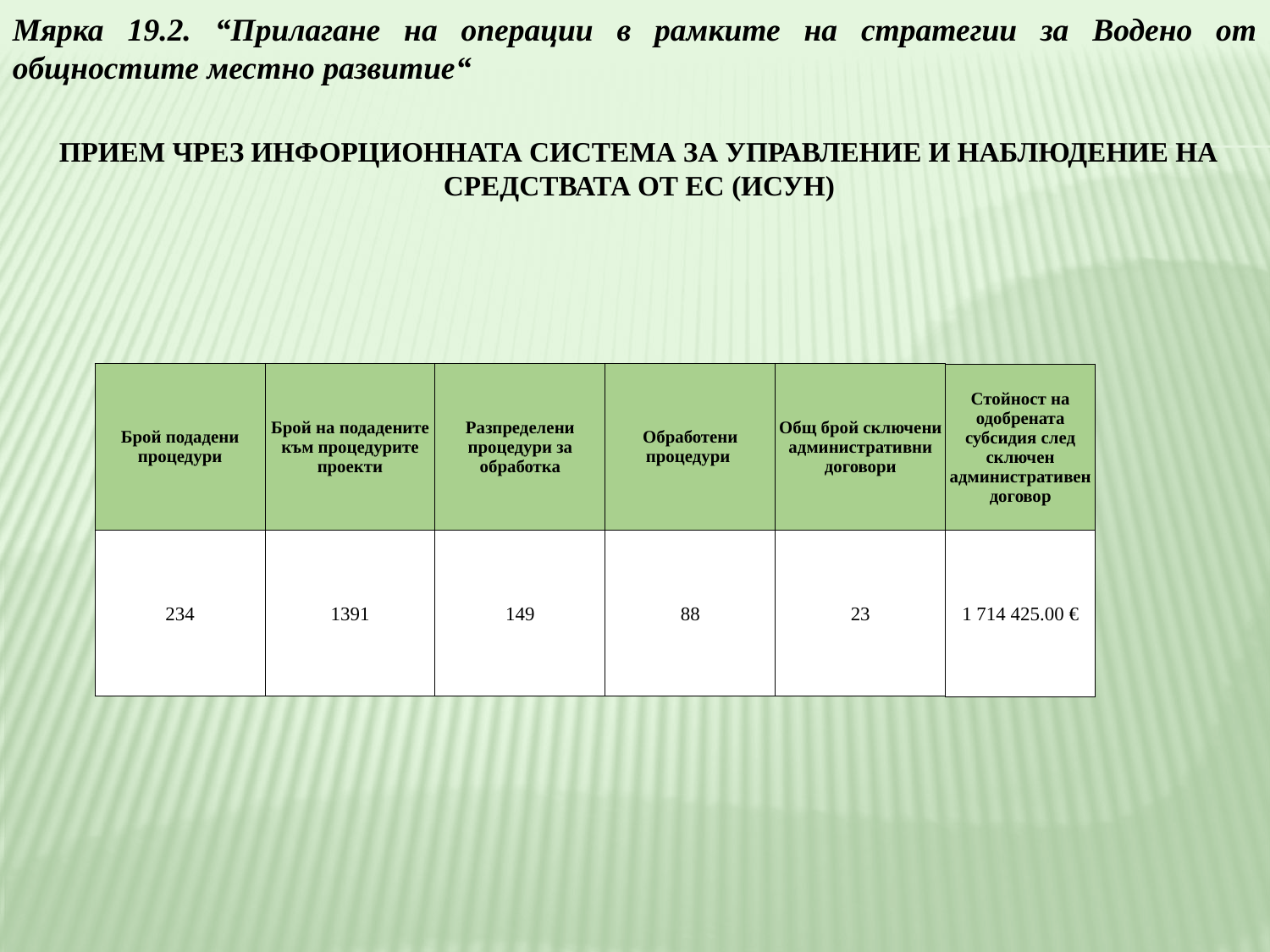

Мярка 19.2. “Прилагане на операции в рамките на стратегии за Водено от общностите местно развитие“
ПРИЕМ ЧРЕЗ ИНФОРЦИОННАТА СИСТЕМА ЗА УПРАВЛЕНИЕ И НАБЛЮДЕНИЕ НА СРЕДСТВАТА ОТ ЕС (ИСУН)
| Брой подадени процедури | Брой на подадените към процедурите проекти | Разпределени процедури за обработка | Обработени процедури | Общ брой сключени административни договори |
| --- | --- | --- | --- | --- |
| 234 | 1391 | 149 | 88 | 23 |
| Стойност на одобрената субсидия след сключен административен договор |
| --- |
| 1 714 425.00 € |